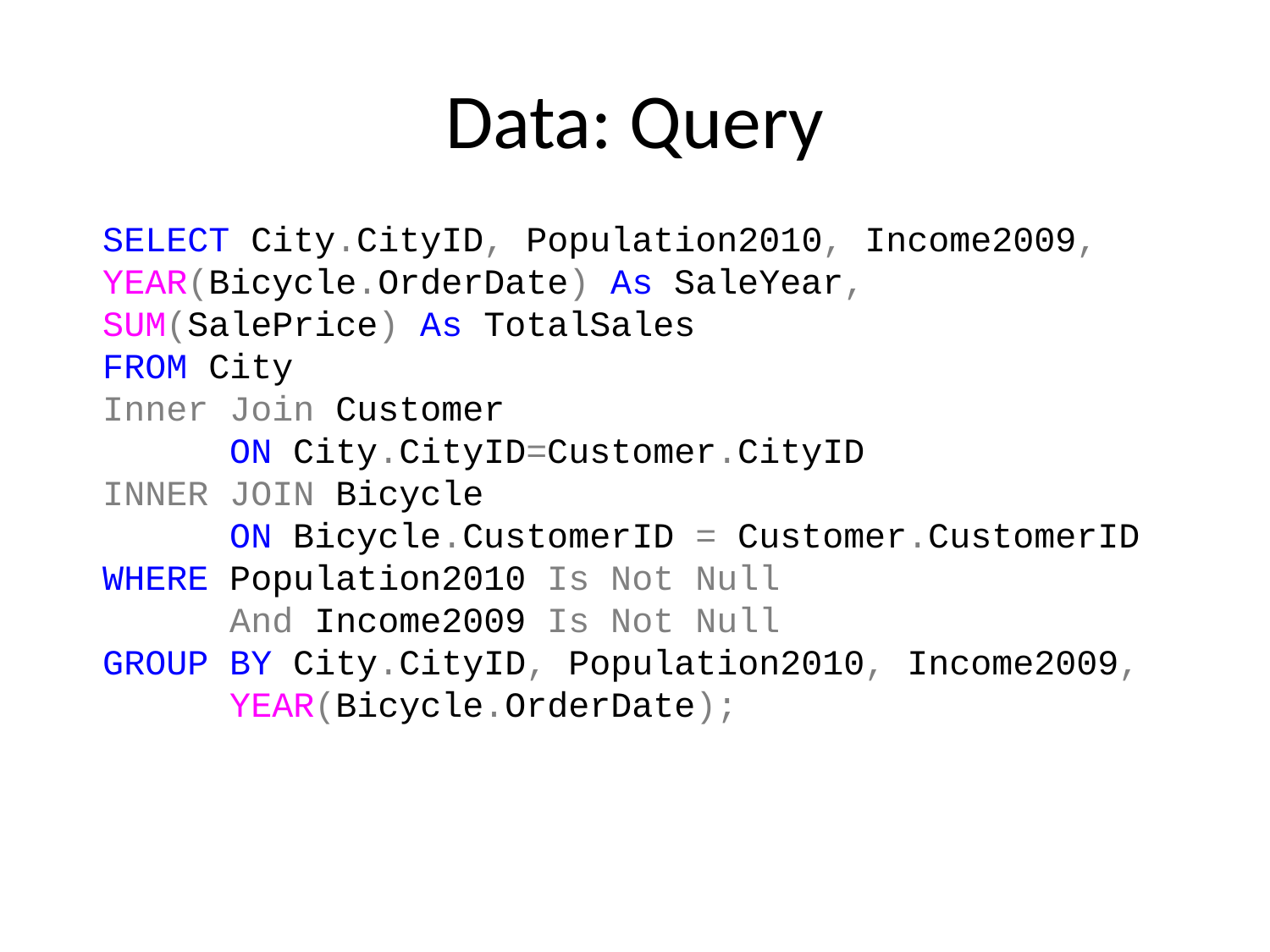

# Data: Query
SELECT City.CityID, Population2010, Income2009, YEAR(Bicycle.OrderDate) As SaleYear, SUM(SalePrice) As TotalSales
FROM City
Inner Join Customer
	ON City.CityID=Customer.CityID
INNER JOIN Bicycle
	ON Bicycle.CustomerID = Customer.CustomerID
WHERE Population2010 Is Not Null
	And Income2009 Is Not Null
GROUP BY City.CityID, Population2010, Income2009, 	YEAR(Bicycle.OrderDate);